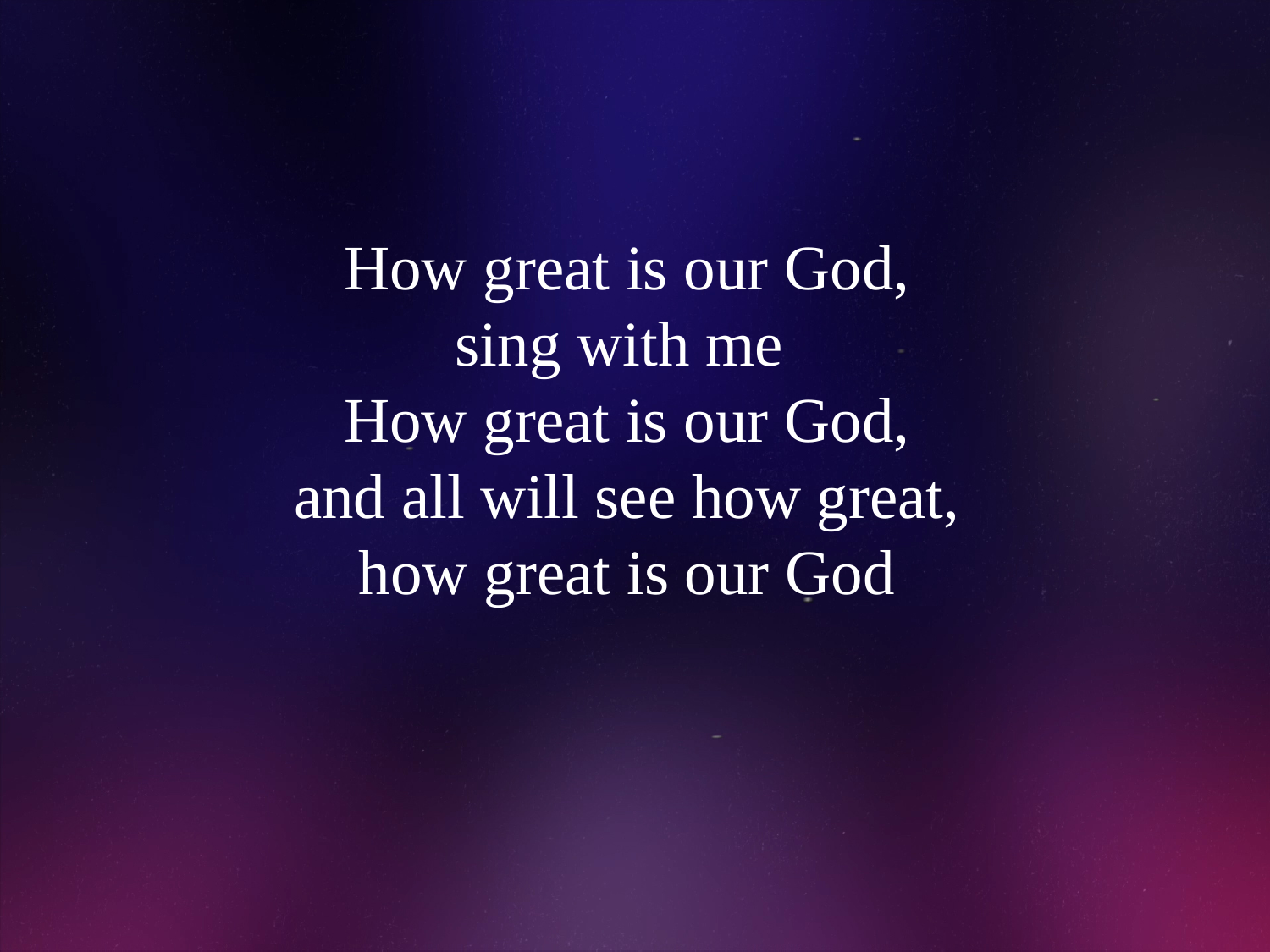

# How great is our God, sing with me How great is our God, and all will see how great, how great is our God